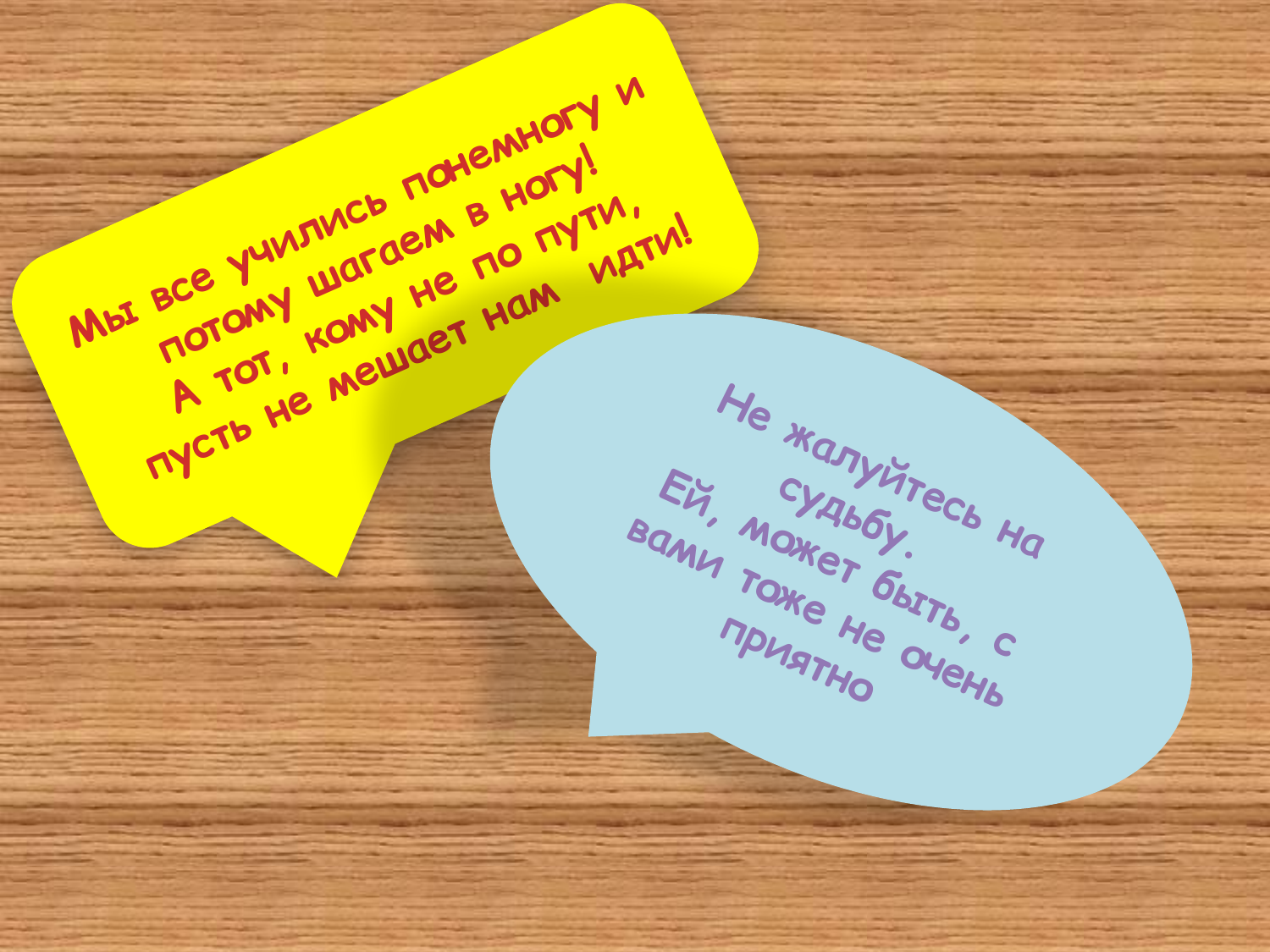

Мы все учились понемногу и потому шагаем в ногу!
 А тот, кому не по пути, пусть не мешает нам  идти!
Не жалуйтесь на судьбу.
Ей, может быть, с вами тоже не очень приятно